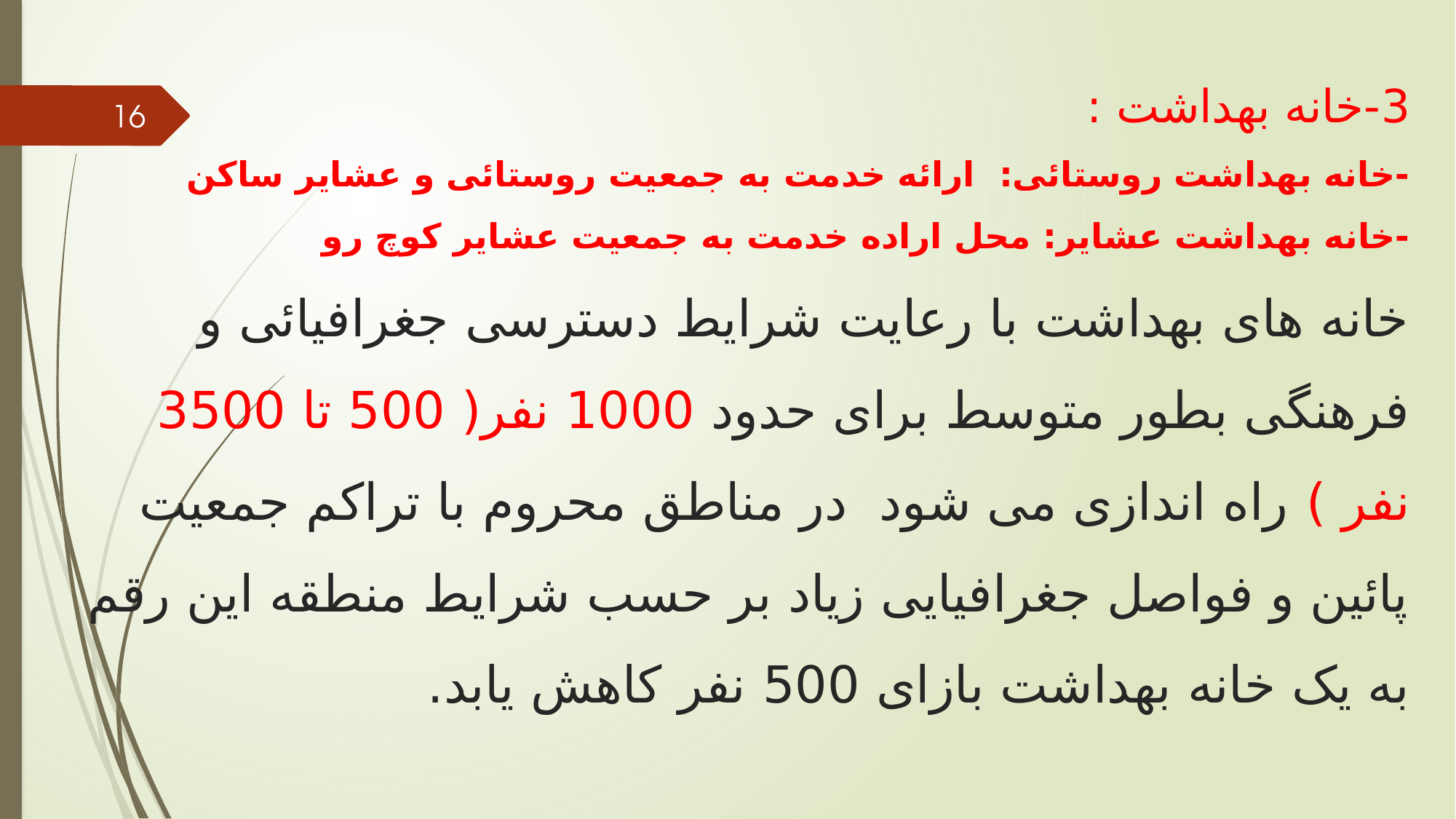

# 3-خانه بهداشت : -خانه بهداشت روستائی:  ارائه خدمت به جمعیت روستائی و عشایر ساکن -خانه بهداشت عشایر: محل اراده خدمت به جمعیت عشایر کوچ رو خانه های بهداشت با رعایت شرایط دسترسی جغرافیائی و فرهنگی بطور متوسط برای حدود 1000 نفر( 500 تا 3500 نفر ) راه اندازی می شود  در مناطق محروم با تراکم جمعیت پائین و فواصل جغرافیایی زیاد بر حسب شرایط منطقه این رقم به یک خانه بهداشت بازای 500 نفر کاهش یابد.
16